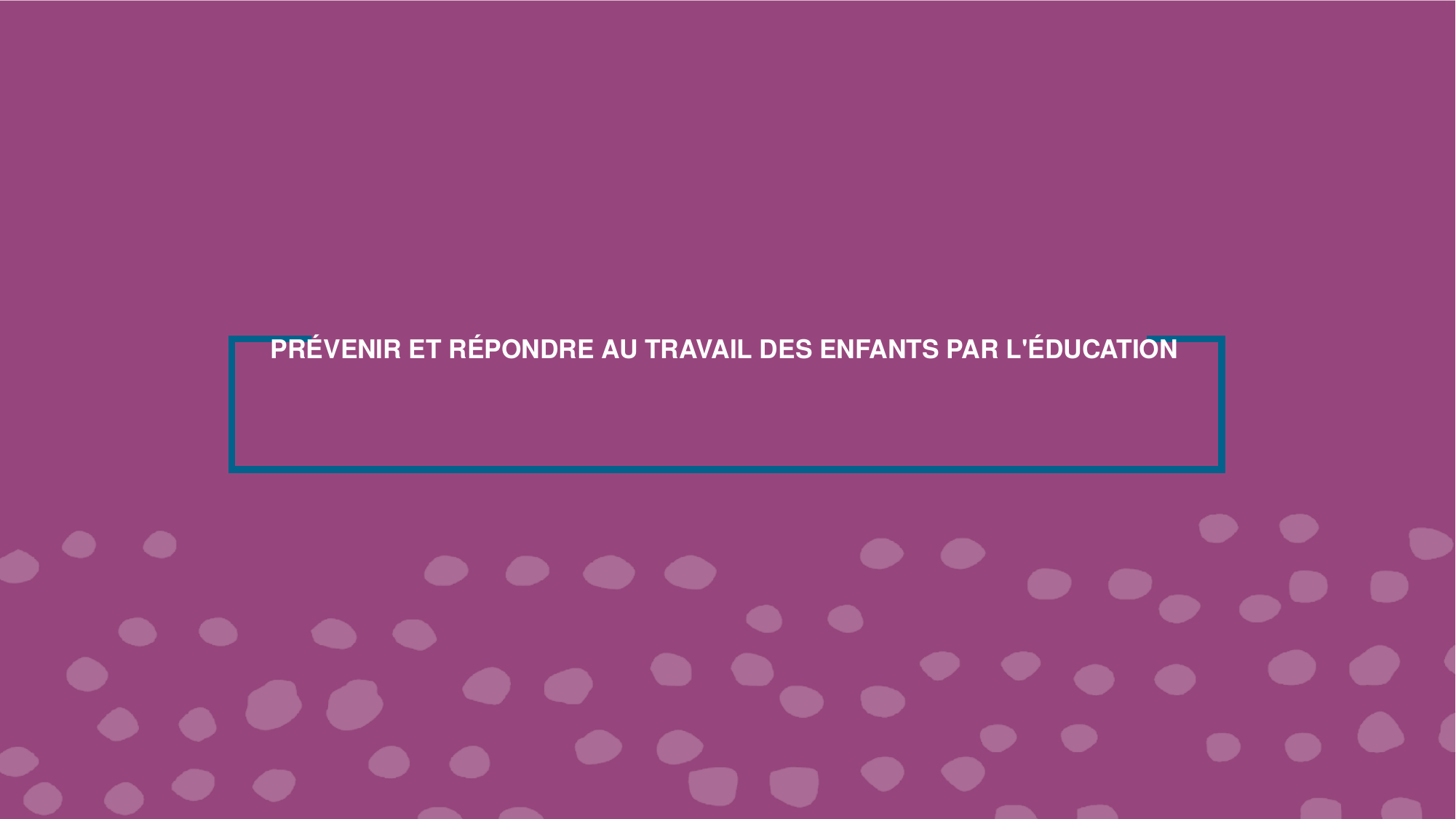

# PRÉVENIR ET RÉPONDRE AU TRAVAIL DES ENFANTS PAR L'ÉDUCATION